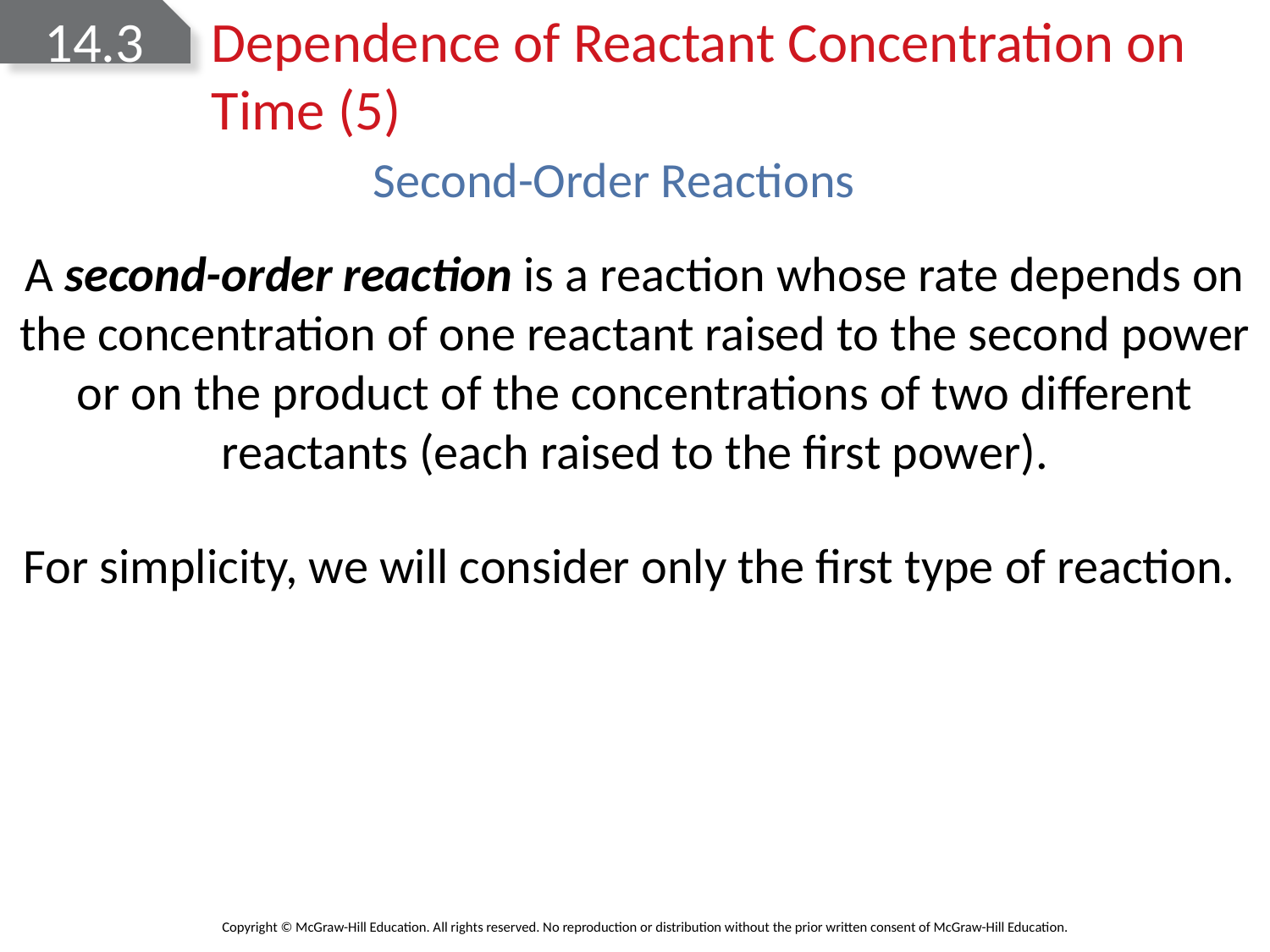

# 14.3 Dependence of Reactant Concentration on Time (5)
Second-Order Reactions
A second-order reaction is a reaction whose rate depends on the concentration of one reactant raised to the second power or on the product of the concentrations of two different reactants (each raised to the first power).
For simplicity, we will consider only the first type of reaction.